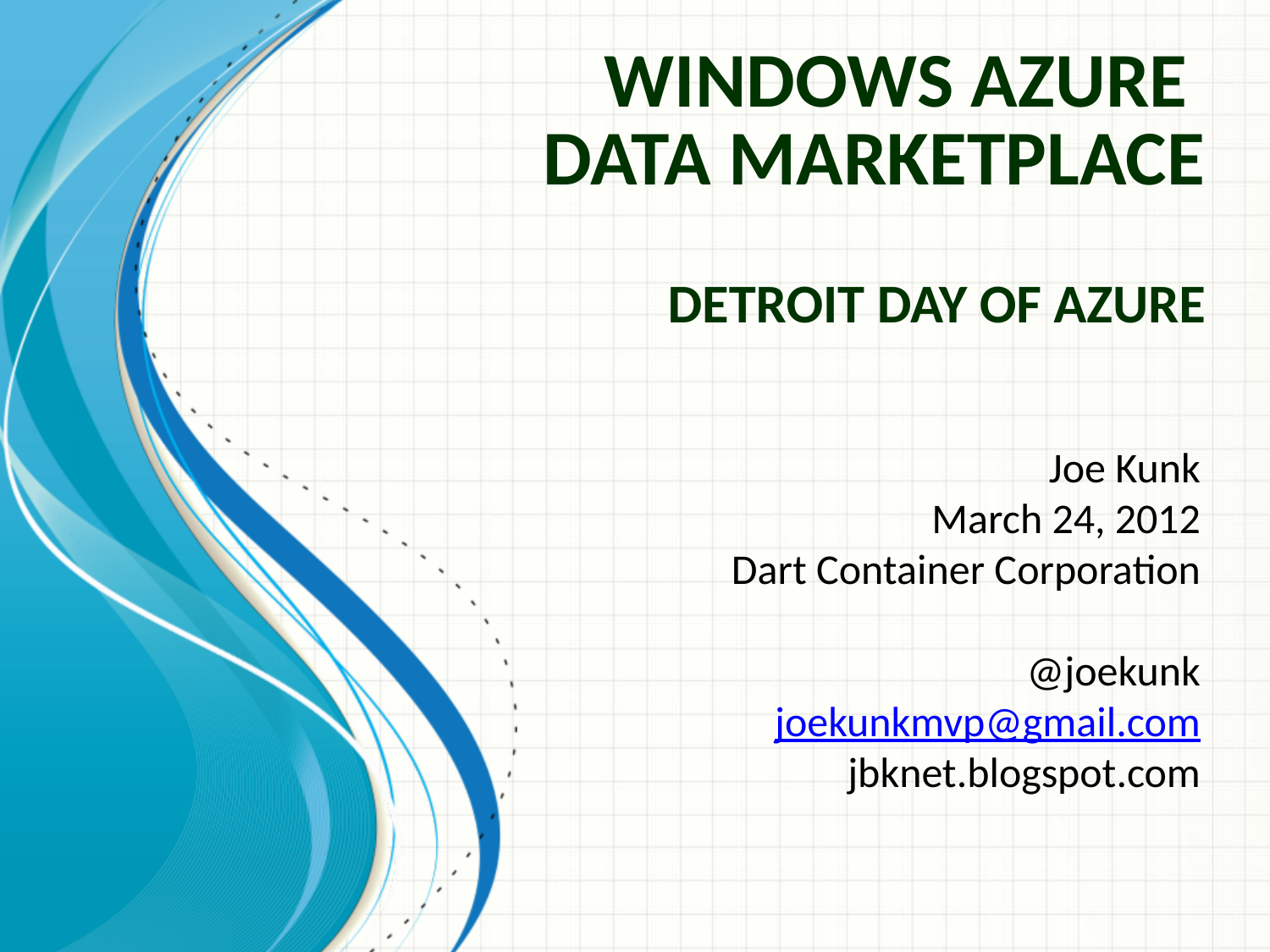

# Windows Azure Data Marketplace Detroit Day of Azure
Joe Kunk
March 24, 2012
Dart Container Corporation

@joekunk
joekunkmvp@gmail.com
jbknet.blogspot.com